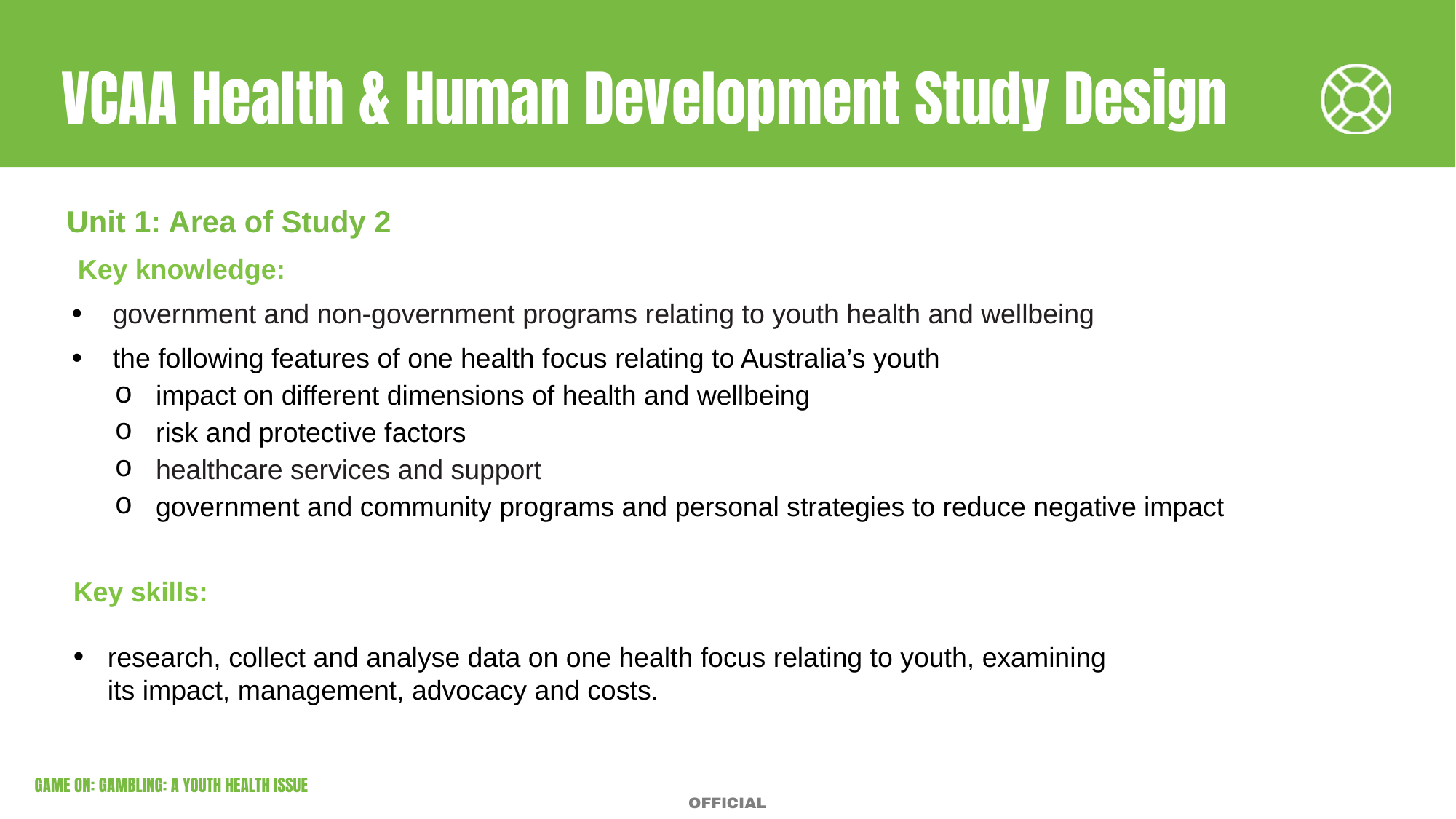

VCAA Health & Human Development Study Design
Unit 1: Area of Study 2
Key knowledge:
government and non-government programs relating to youth health and wellbeing
the following features of one health focus relating to Australia’s youth
impact on different dimensions of health and wellbeing
risk and protective factors
healthcare services and support
government and community programs and personal strategies to reduce negative impact

Key skills:

research, collect and analyse data on one health focus relating to youth, examining its impact, management, advocacy and costs.